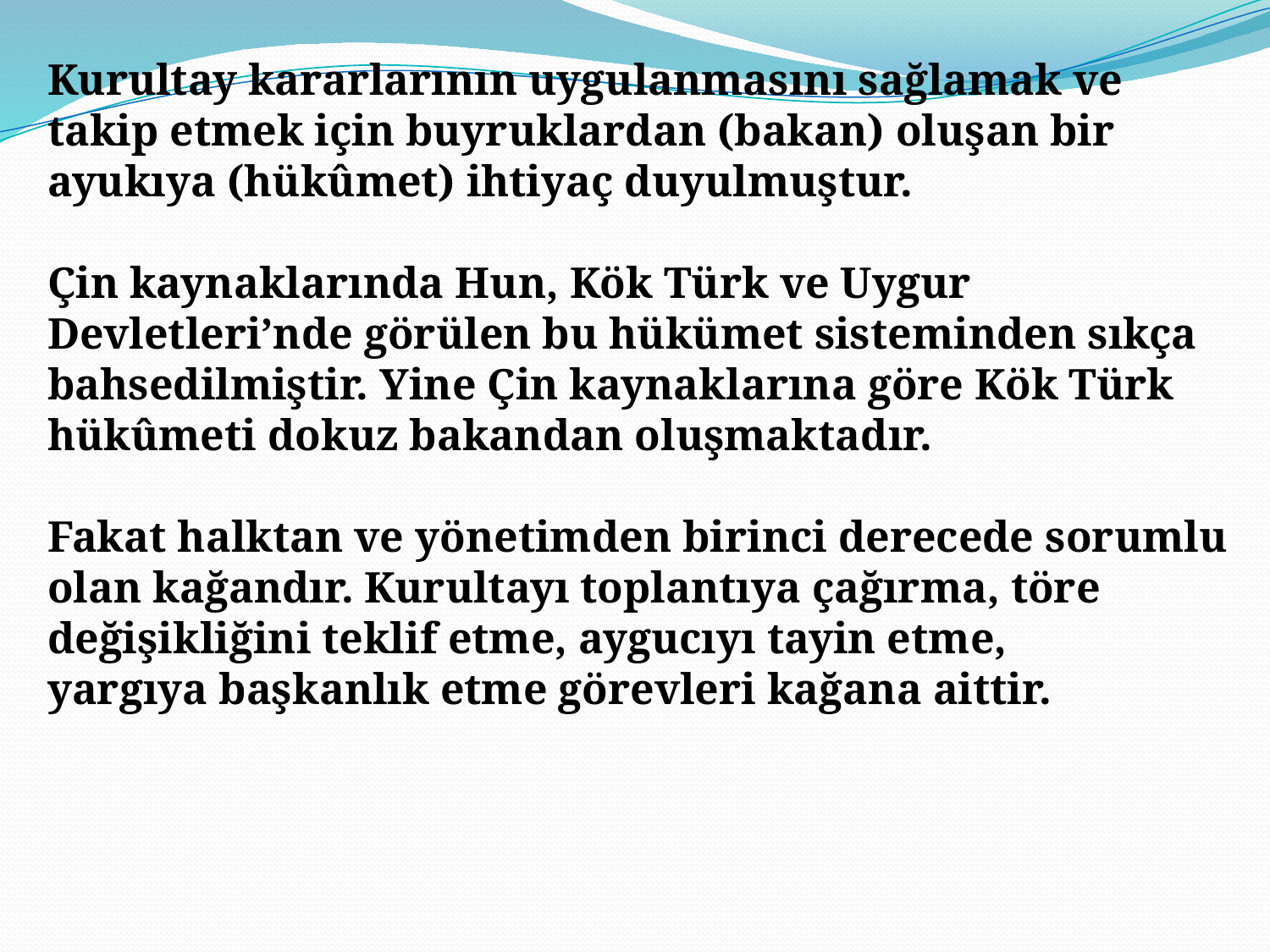

Kurultay kararlarının uygulanmasını sağlamak ve takip etmek için buyruklardan (bakan) oluşan bir ayukıya (hükûmet) ihtiyaç duyulmuştur.

Çin kaynaklarında Hun, Kök Türk ve Uygur Devletleri’nde görülen bu hükümet sisteminden sıkça bahsedilmiştir. Yine Çin kaynaklarına göre Kök Türk hükûmeti dokuz bakandan oluşmaktadır.

Fakat halktan ve yönetimden birinci derecede sorumlu olan kağandır. Kurultayı toplantıya çağırma, töre değişikliğini teklif etme, aygucıyı tayin etme,
yargıya başkanlık etme görevleri kağana aittir.